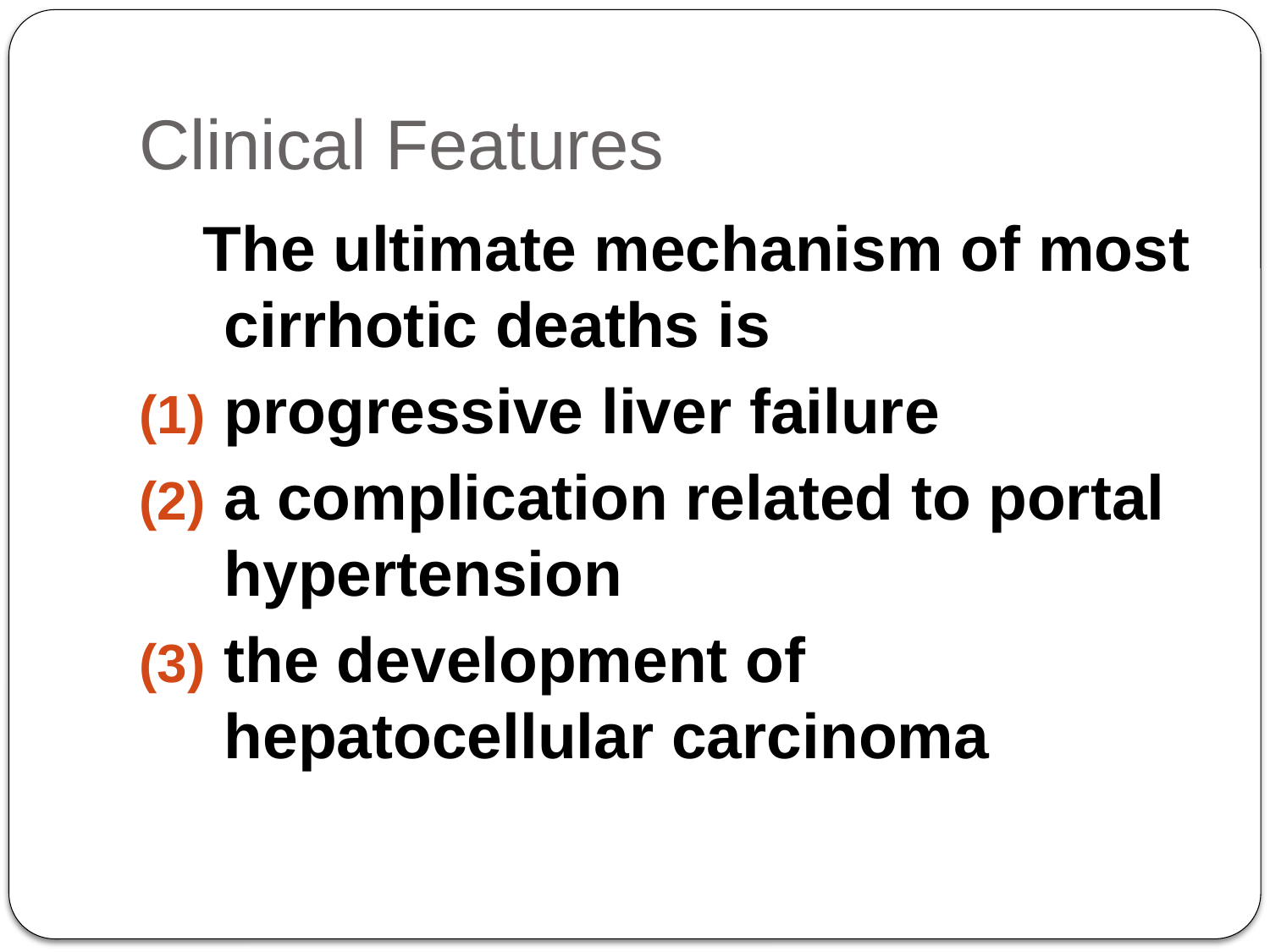

# Clinical Features
     The ultimate mechanism of most cirrhotic deaths is
progressive liver failure
a complication related to portal hypertension
the development of hepatocellular carcinoma